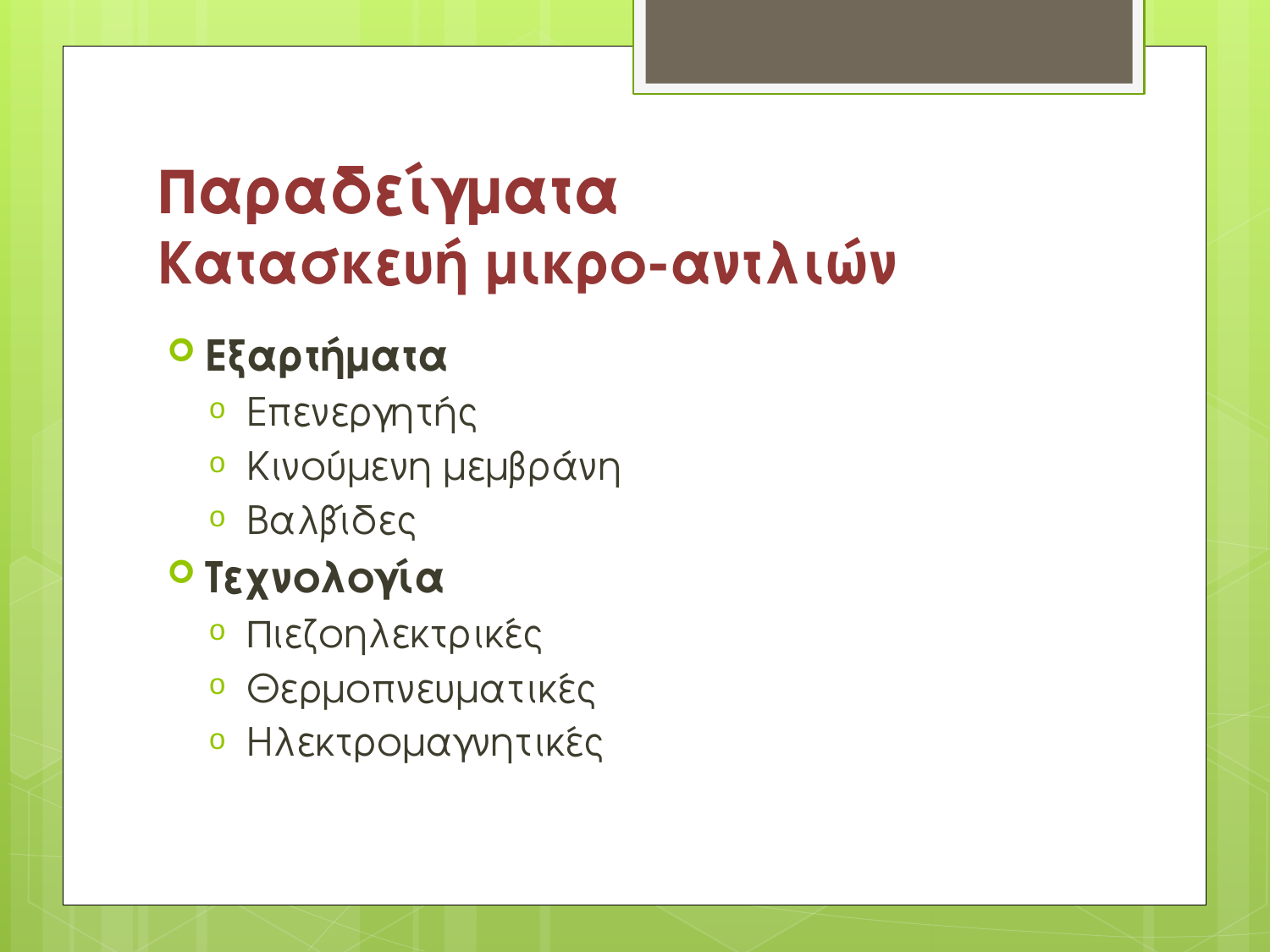

# Παραδείγματα Κατασκευή μικρο-αντλιών
Εξαρτήματα
Επενεργητής
Κινούμενη μεμβράνη
Βαλβίδες
Τεχνολογία
Πιεζοηλεκτρικές
Θερμοπνευματικές
Ηλεκτρομαγνητικές